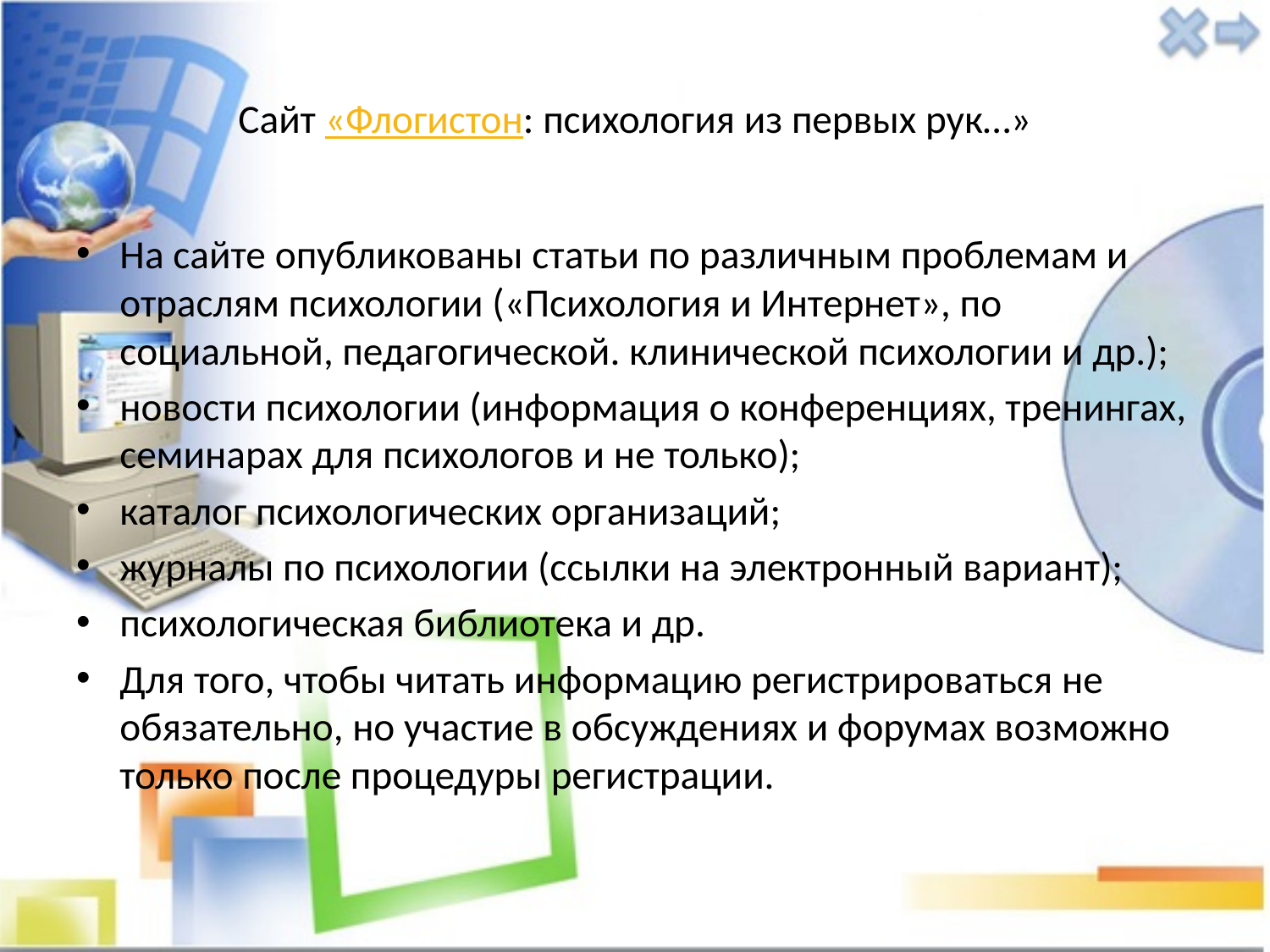

# Сайт «Флогистон: психология из первых рук…»
На сайте опубликованы статьи по различным проблемам и отраслям психологии («Психология и Интернет», по социальной, педагогической. клинической психологии и др.);
новости психологии (информация о конференциях, тренингах, семинарах для психологов и не только);
каталог психологических организаций;
журналы по психологии (ссылки на электронный вариант);
психологическая библиотека и др.
Для того, чтобы читать информацию регистрироваться не обязательно, но участие в обсуждениях и форумах возможно только после процедуры регистрации.